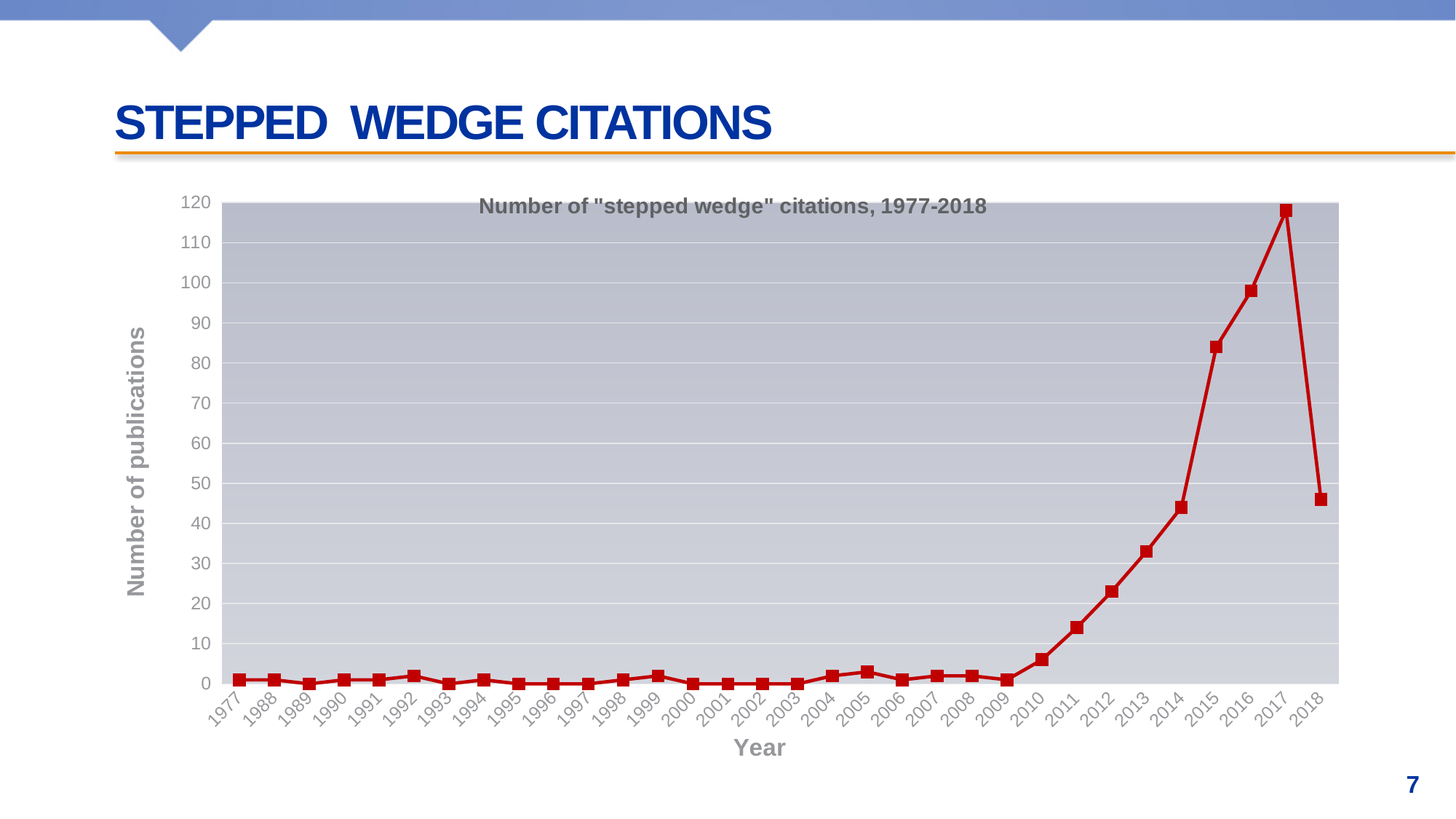

# stepped  wedge citations

### Chart: Number of "stepped wedge" citations, 1977-2018

| Category | Number of citations |
|---|---|
| 1977 | 1.0 |
| 1988 | 1.0 |
| 1989 | 0.0 |
| 1990 | 1.0 |
| 1991 | 1.0 |
| 1992 | 2.0 |
| 1993 | 0.0 |
| 1994 | 1.0 |
| 1995 | 0.0 |
| 1996 | 0.0 |
| 1997 | 0.0 |
| 1998 | 1.0 |
| 1999 | 2.0 |
| 2000 | 0.0 |
| 2001 | 0.0 |
| 2002 | 0.0 |
| 2003 | 0.0 |
| 2004 | 2.0 |
| 2005 | 3.0 |
| 2006 | 1.0 |
| 2007 | 2.0 |
| 2008 | 2.0 |
| 2009 | 1.0 |
| 2010 | 6.0 |
| 2011 | 14.0 |
| 2012 | 23.0 |
| 2013 | 33.0 |
| 2014 | 44.0 |
| 2015 | 84.0 |
| 2016 | 98.0 |
| 2017 | 118.0 |
| 2018 | 46.0 |
7